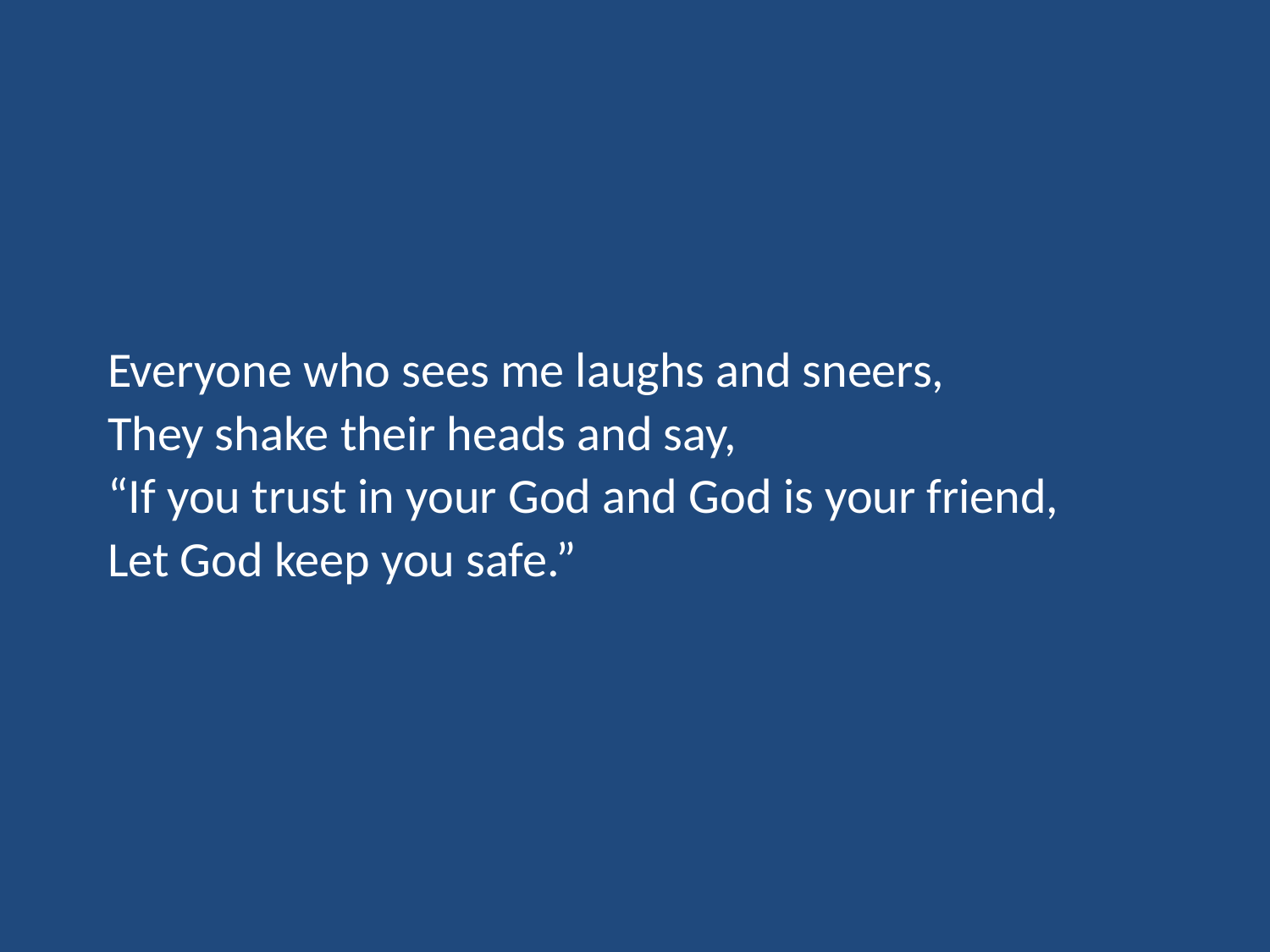

Everyone who sees me laughs and sneers,
They shake their heads and say,
“If you trust in your God and God is your friend,
Let God keep you safe.”